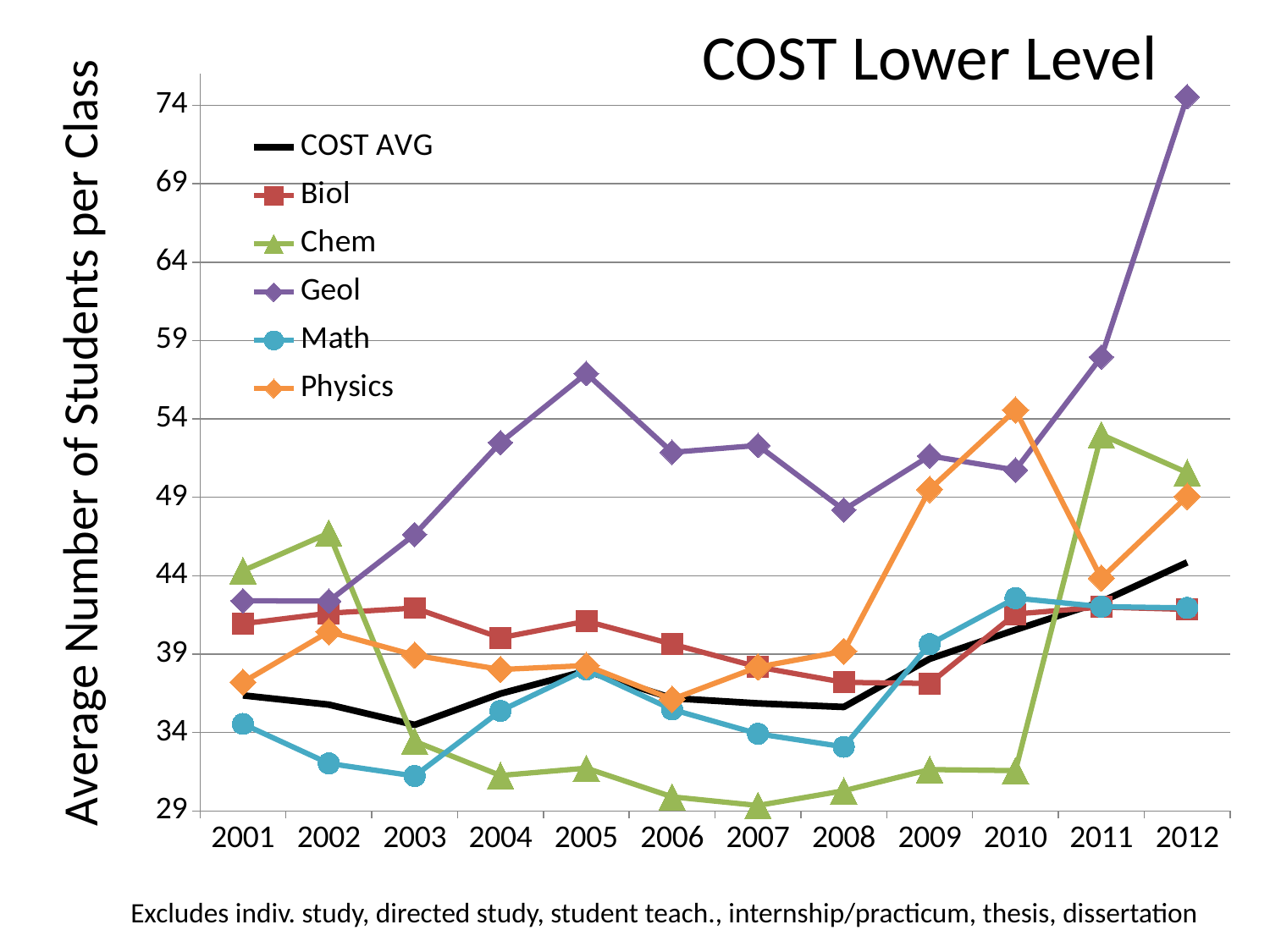

### Chart

| Category | COST AVG | Biol | Chem | Geol | Math | Physics |
|---|---|---|---|---|---|---|
| 2001 | 36.370000000000005 | 40.94 | 44.32 | 42.4 | 34.550000000000004 | 37.21 |
| 2002 | 35.78 | 41.61 | 46.72000000000001 | 42.38 | 32.03 | 40.43 |
| 2003 | 34.49 | 41.94 | 33.44 | 46.63 | 31.23 | 38.93 |
| 2004 | 36.480000000000004 | 40.04 | 31.259999999999994 | 52.49 | 35.38 | 38.02 |
| 2005 | 37.93 | 41.1 | 31.73 | 56.9 | 38.01 | 38.27 |
| 2006 | 36.19000000000001 | 39.64 | 29.9 | 51.87 | 35.47 | 36.12000000000001 |
| 2007 | 35.86 | 38.18 | 29.35 | 52.31 | 33.92 | 38.18 |
| 2008 | 35.63 | 37.2 | 30.29 | 48.2 | 33.09 | 39.18 |
| 2009 | 38.7 | 37.13 | 31.64 | 51.64 | 39.63 | 49.5 |
| 2010 | 40.550000000000004 | 41.56 | 31.57 | 50.74 | 42.57 | 54.57 |
| 2011 | 42.34 | 42.0 | 53.0 | 57.95 | 42.03 | 43.84 |
| 2012 | 44.85 | 41.85 | 50.58 | 74.55 | 41.95 | 49.06 |
COST Lower Level
Average Number of Students per Class
Excludes indiv. study, directed study, student teach., internship/practicum, thesis, dissertation